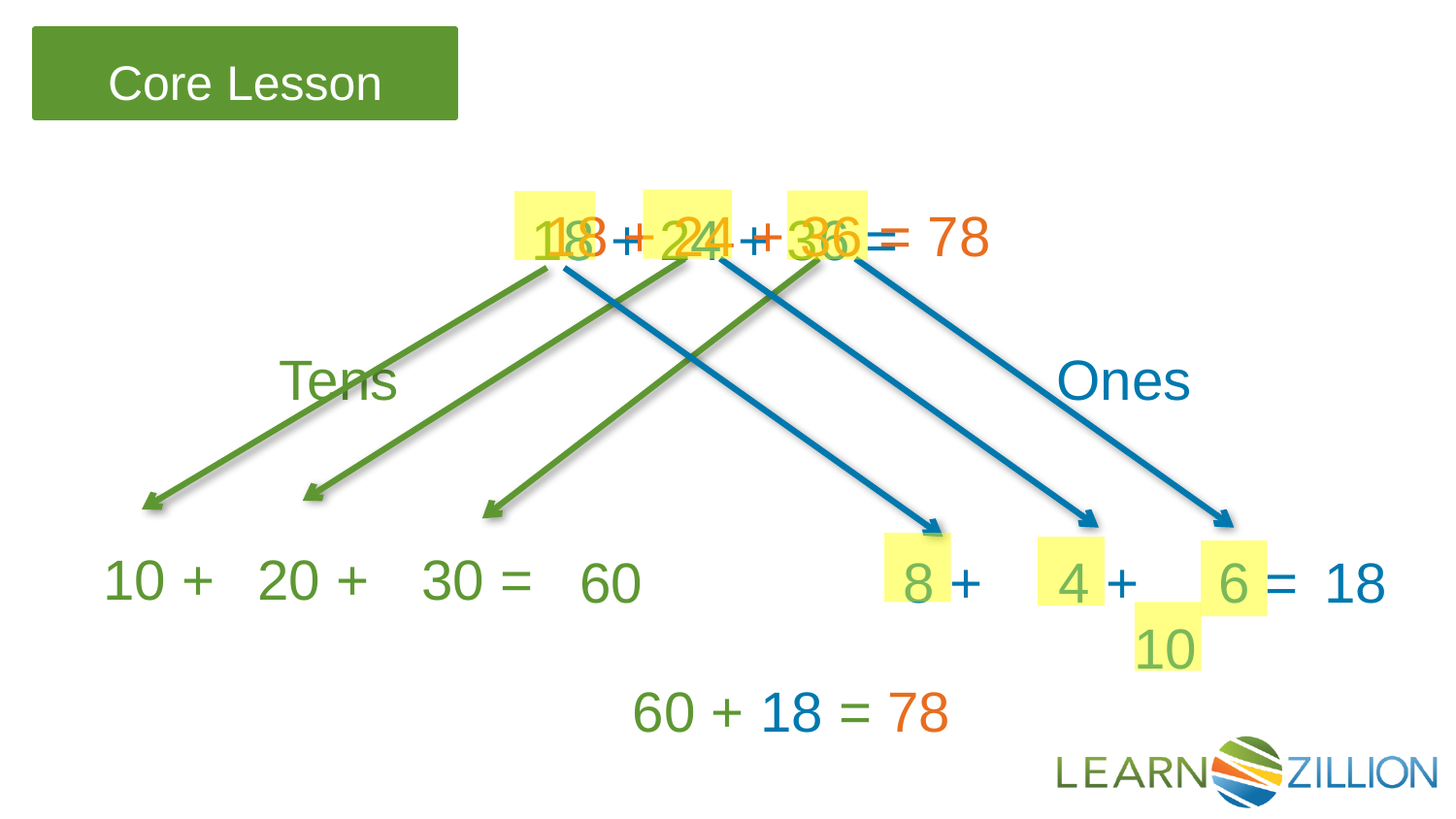

18 + 24 + 36 = 78
18 + 24 + 36 =
Tens
Ones

10 +
20 +
30 =
60
8 +
4 +
6 =
18

10
60 + 18 = 78